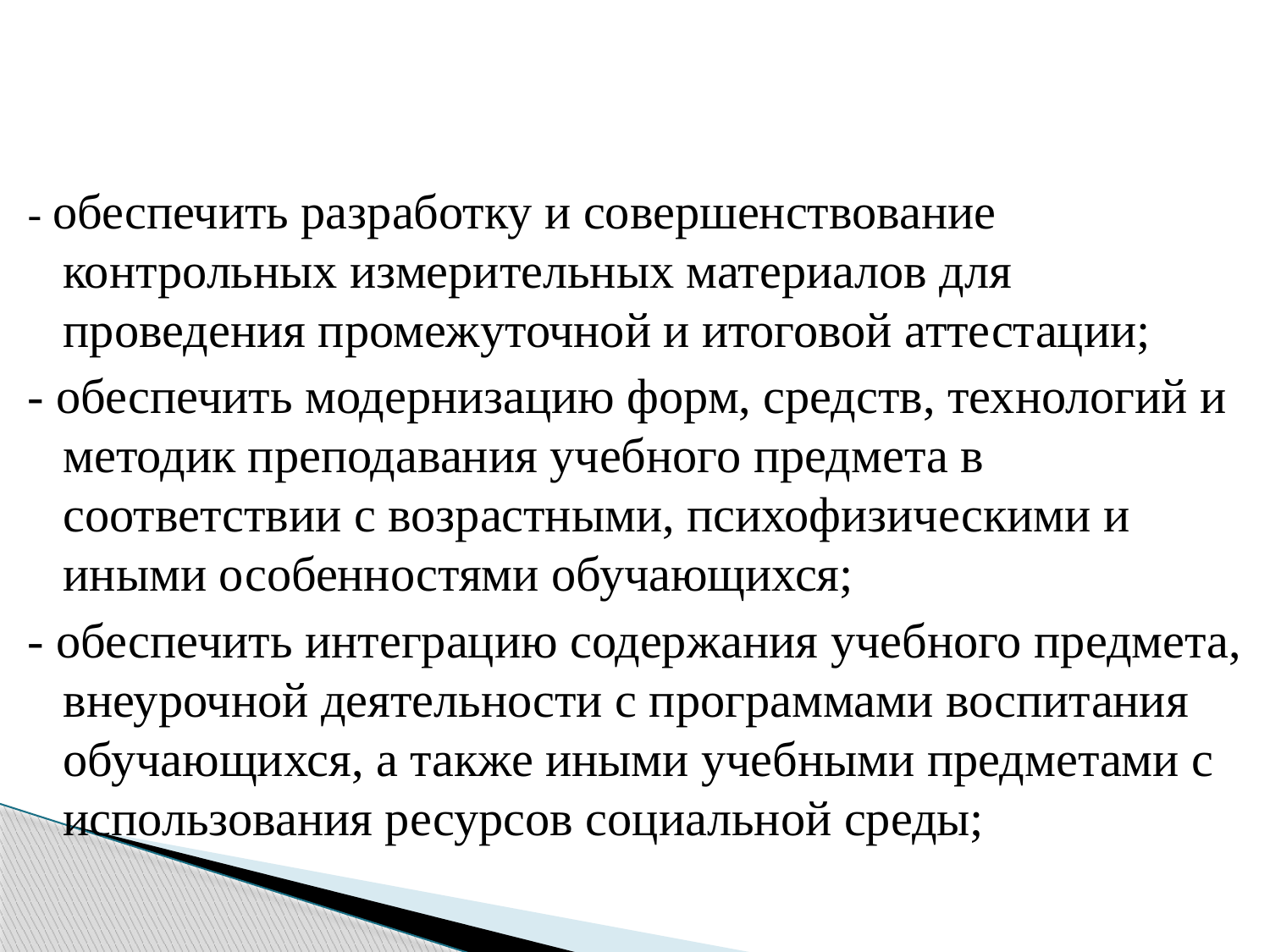

- обеспечить разработку и совершенствование контрольных измерительных материалов для проведения промежуточной и итоговой аттестации;
- обеспечить модернизацию форм, средств, технологий и методик преподавания учебного предмета в соответствии с возрастными, психофизическими и иными особенностями обучающихся;
- обеспечить интеграцию содержания учебного предмета, внеурочной деятельности с программами воспитания обучающихся, а также иными учебными предметами с использования ресурсов социальной среды;
#